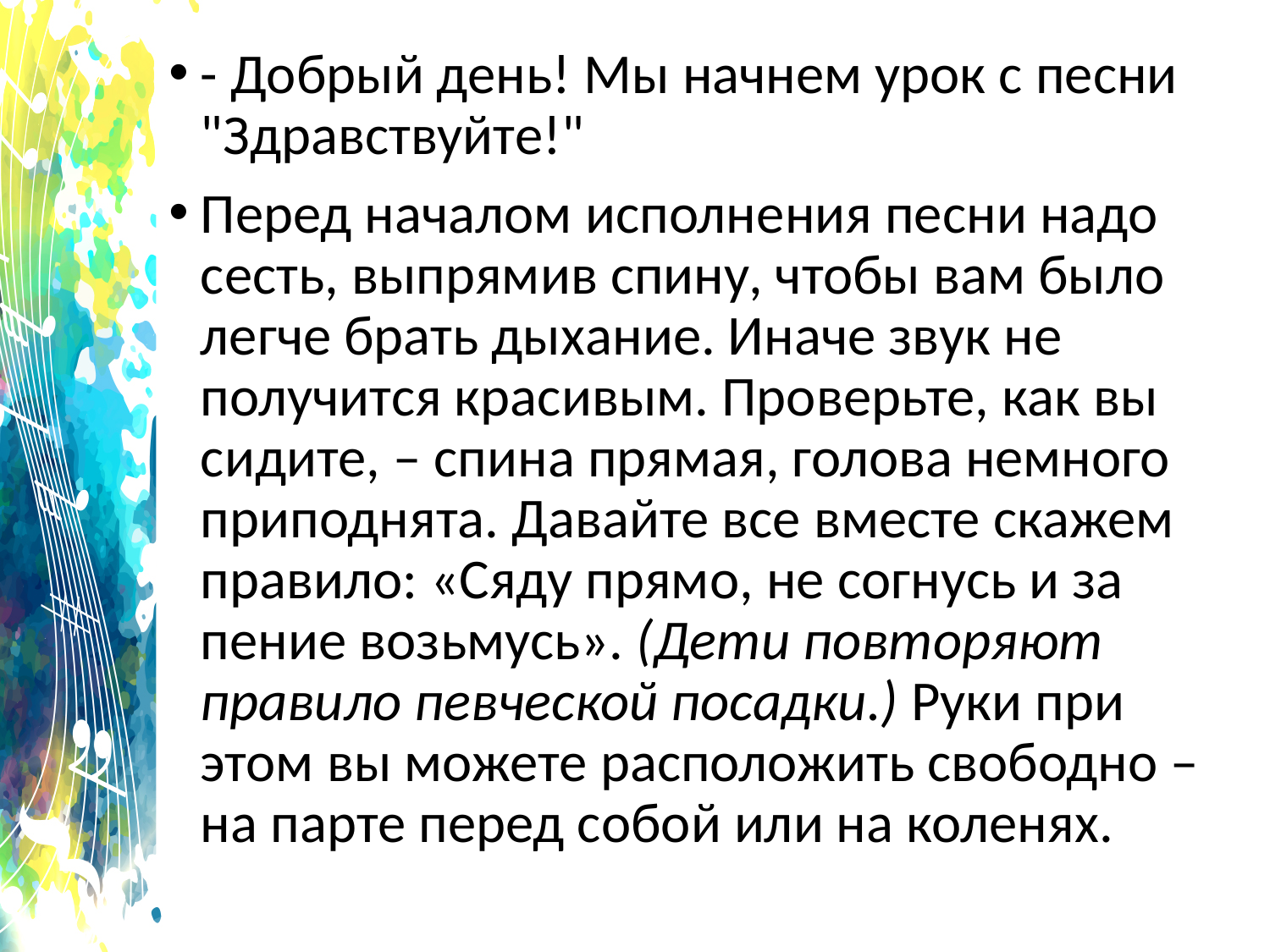

- Добрый день! Мы начнем урок с песни "Здравствуйте!"
Перед началом исполнения песни надо сесть, выпрямив спину, чтобы вам было легче брать дыхание. Иначе звук не получится красивым. Проверьте, как вы сидите, – спина прямая, голова немного приподнята. Давайте все вместе скажем правило: «Сяду прямо, не согнусь и за пение возьмусь». (Дети повторяют правило певческой посадки.) Руки при этом вы можете расположить свободно – на парте перед собой или на коленях.